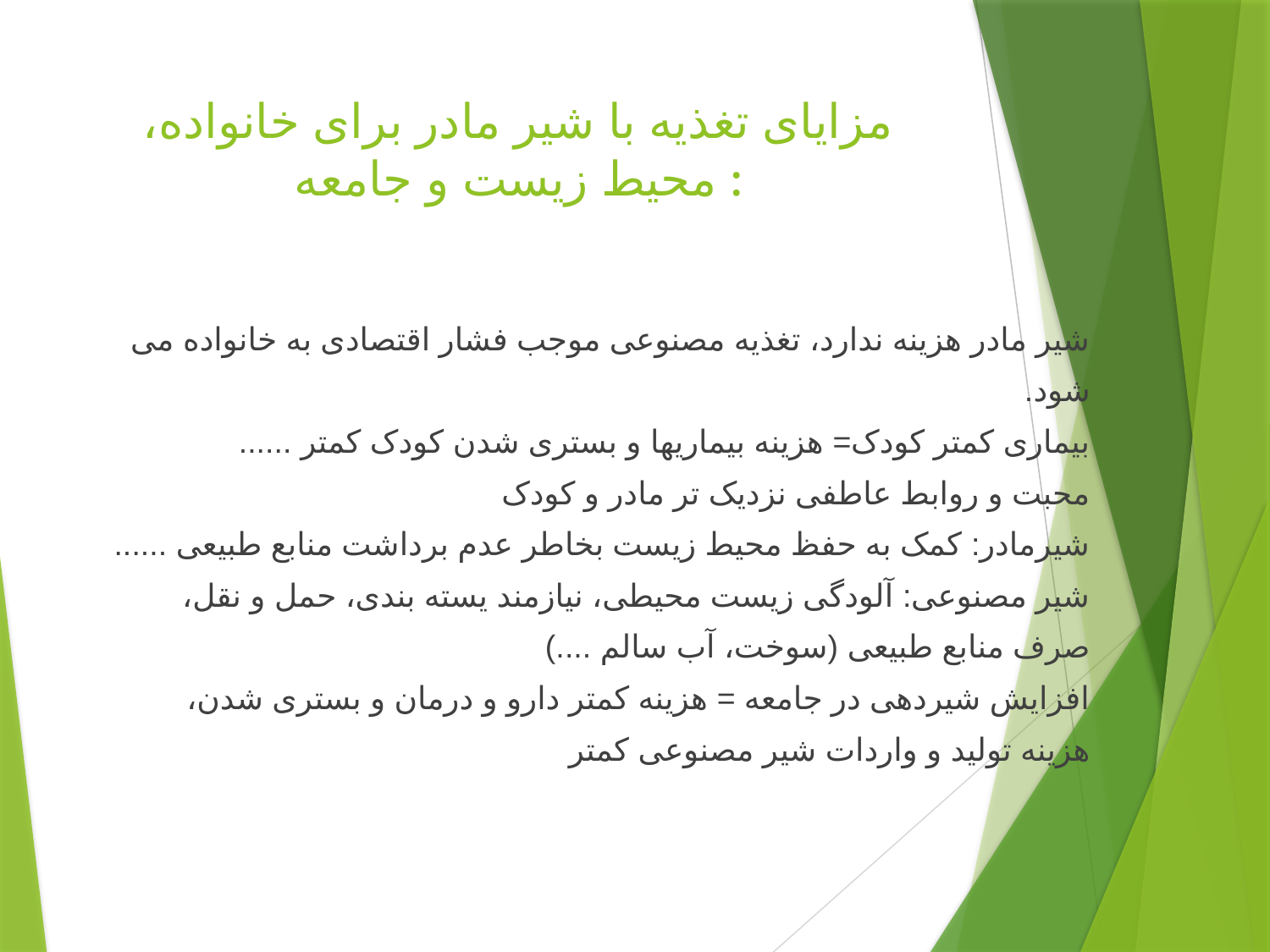

# مزایای تغذیه با شیر مادر برای خانواده، محیط زیست و جامعه :
شیر مادر هزینه ندارد، تغذیه مصنوعی موجب فشار اقتصادی به خانواده می
شود.
بیماری کمتر کودک= هزینه بیماریها و بستری شدن کودک کمتر ......
محبت و روابط عاطفی نزدیک تر مادر و کودک
شیرمادر: کمک به حفظ محیط زیست بخاطر عدم برداشت منابع طبیعی ......
شیر مصنوعی: آلودگی زیست محیطی، نیازمند یسته بندی، حمل و نقل،
صرف منابع طبیعی (سوخت، آب سالم ....)
افزایش شیردهی در جامعه = هزینه کمتر دارو و درمان و بستری شدن،
هزینه تولید و واردات شیر مصنوعی کمتر